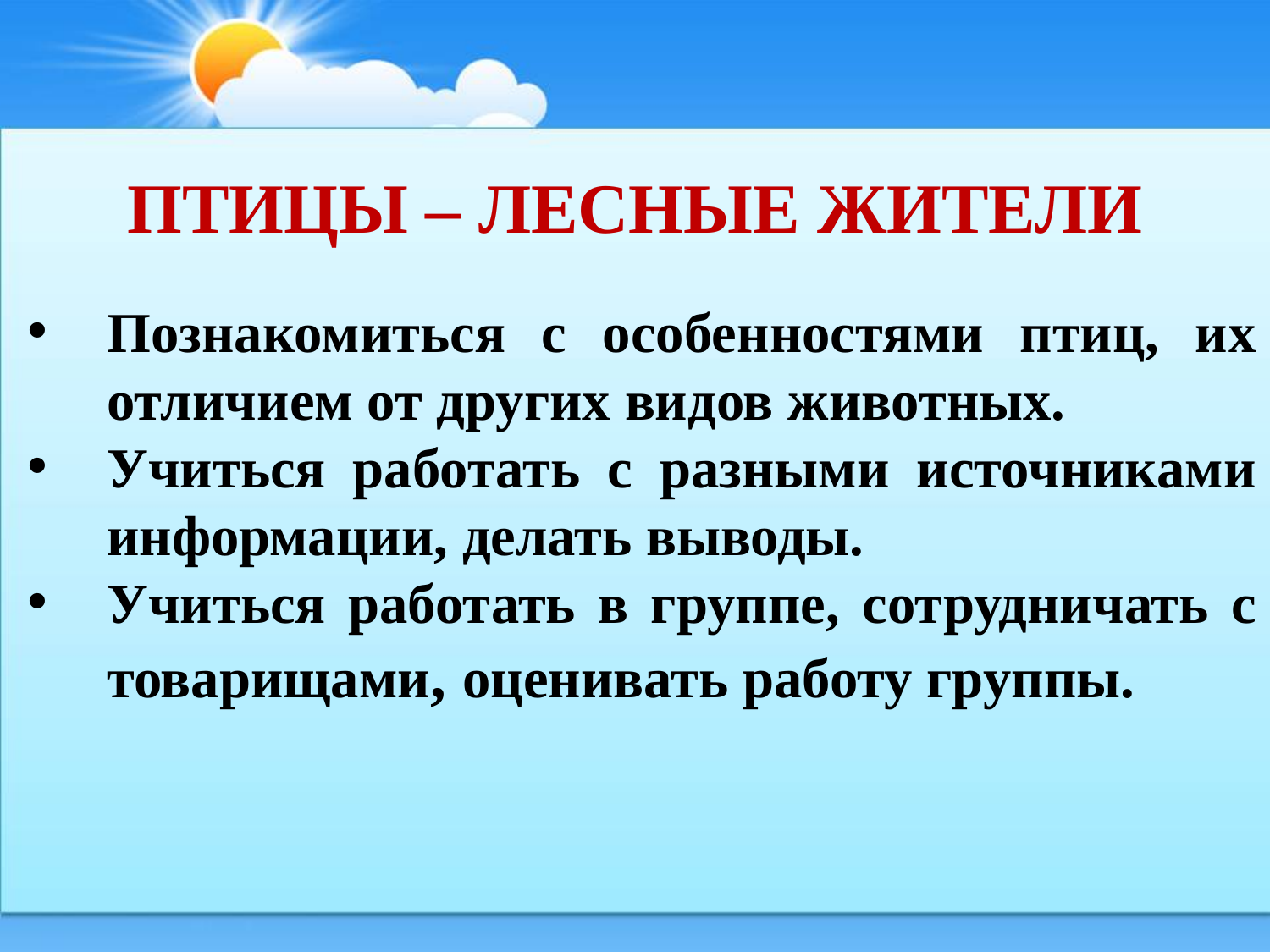

# Птицы – лесные жители
Познакомиться с особенностями птиц, их отличием от других видов животных.
Учиться работать с разными источниками информации, делать выводы.
Учиться работать в группе, сотрудничать с товарищами, оценивать работу группы.